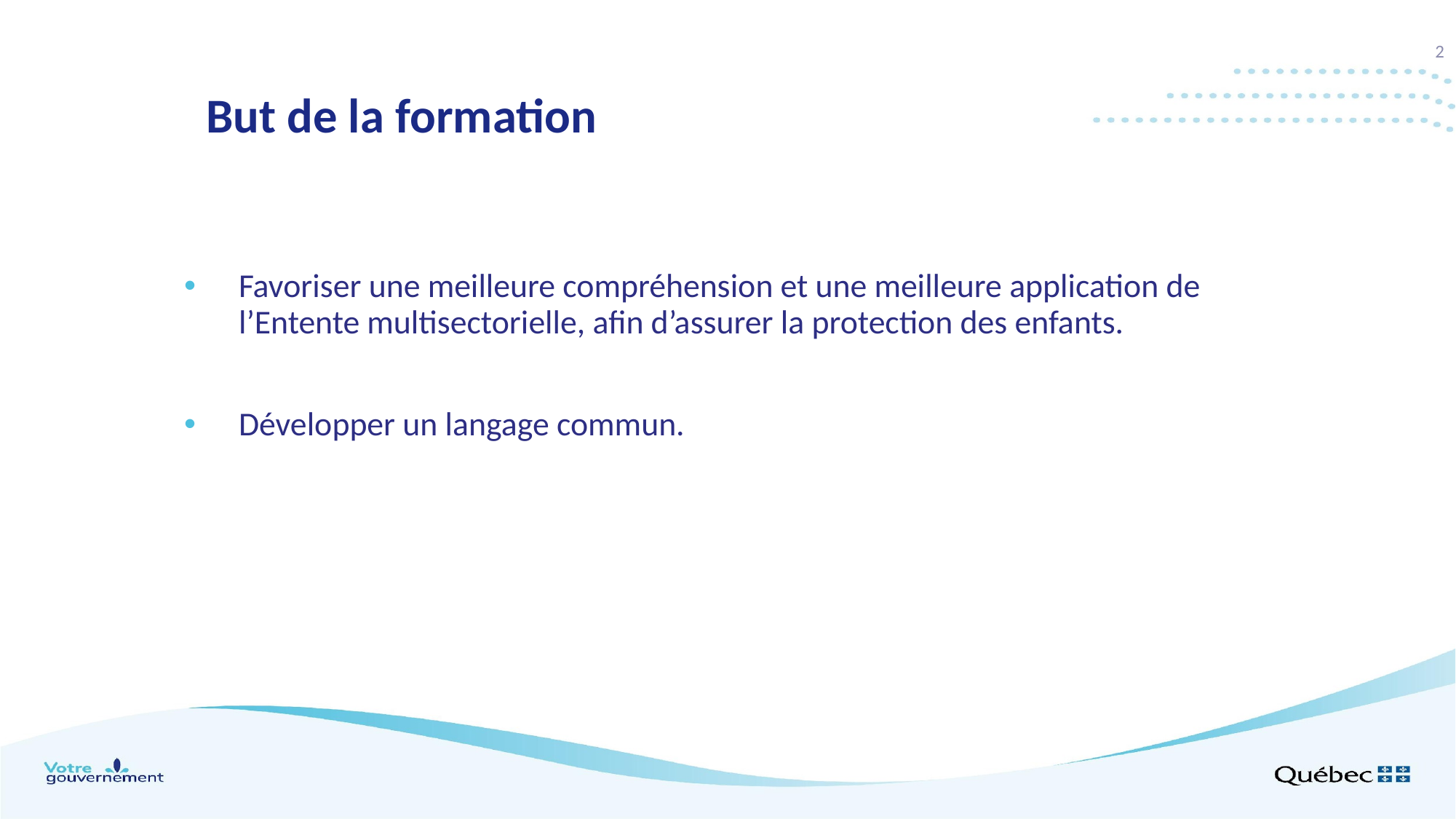

2
# But de la formation
Favoriser une meilleure compréhension et une meilleure application de l’Entente multisectorielle, afin d’assurer la protection des enfants.

Développer un langage commun.